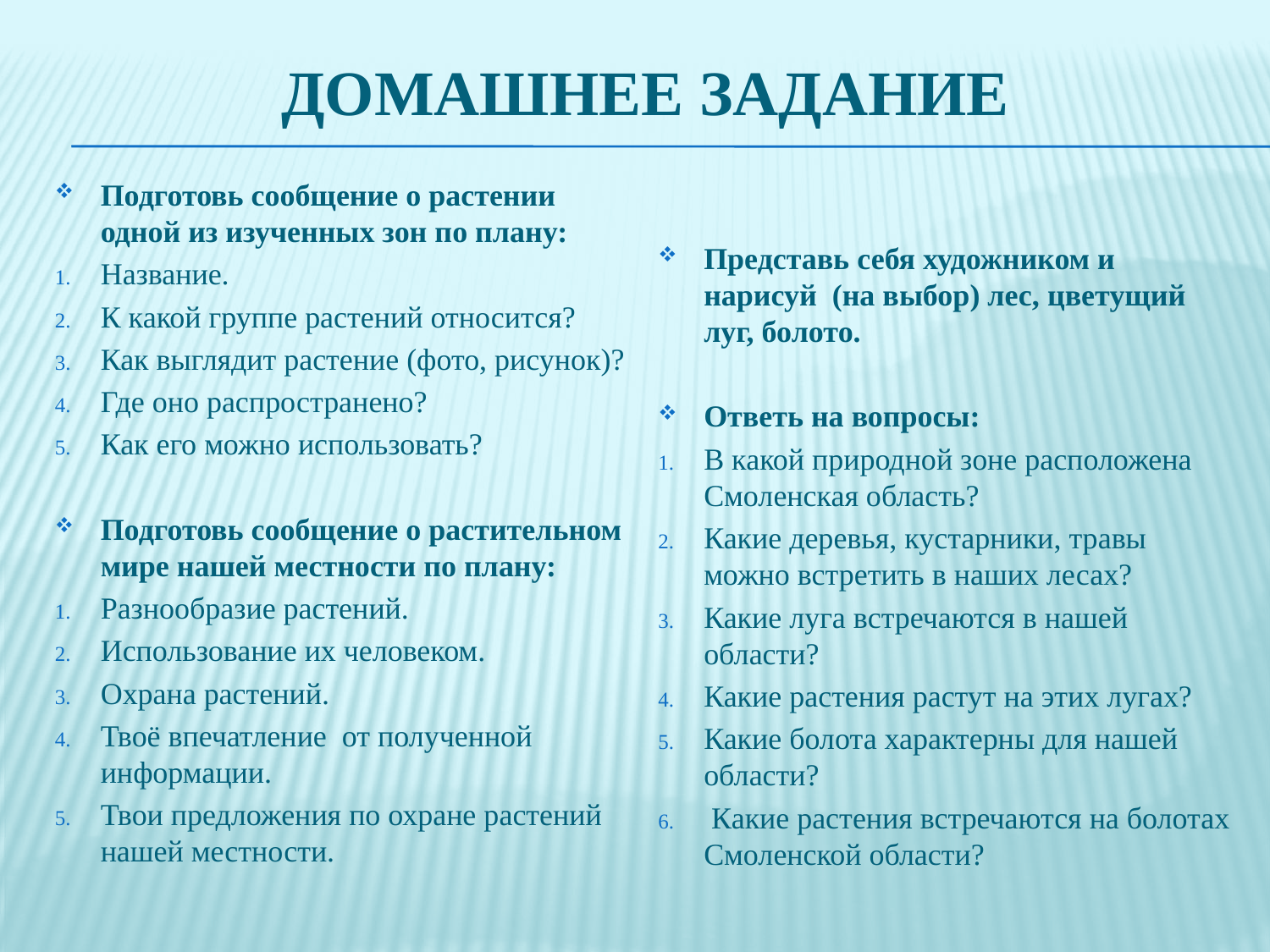

# Домашнее задание
Подготовь сообщение о растении одной из изученных зон по плану:
Название.
К какой группе растений относится?
Как выглядит растение (фото, рисунок)?
Где оно распространено?
Как его можно использовать?

Подготовь сообщение о растительном мире нашей местности по плану:
Разнообразие растений.
Использование их человеком.
Охрана растений.
Твоё впечатление  от полученной информации.
Твои предложения по охране растений нашей местности.

Представь себя художником и нарисуй  (на выбор) лес, цветущий луг, болото.

Ответь на вопросы:
В какой природной зоне расположена Смоленская область?
Какие деревья, кустарники, травы можно встретить в наших лесах?
Какие луга встречаются в нашей области?
Какие растения растут на этих лугах?
Какие болота характерны для нашей области?
 Какие растения встречаются на болотах Смоленской области?